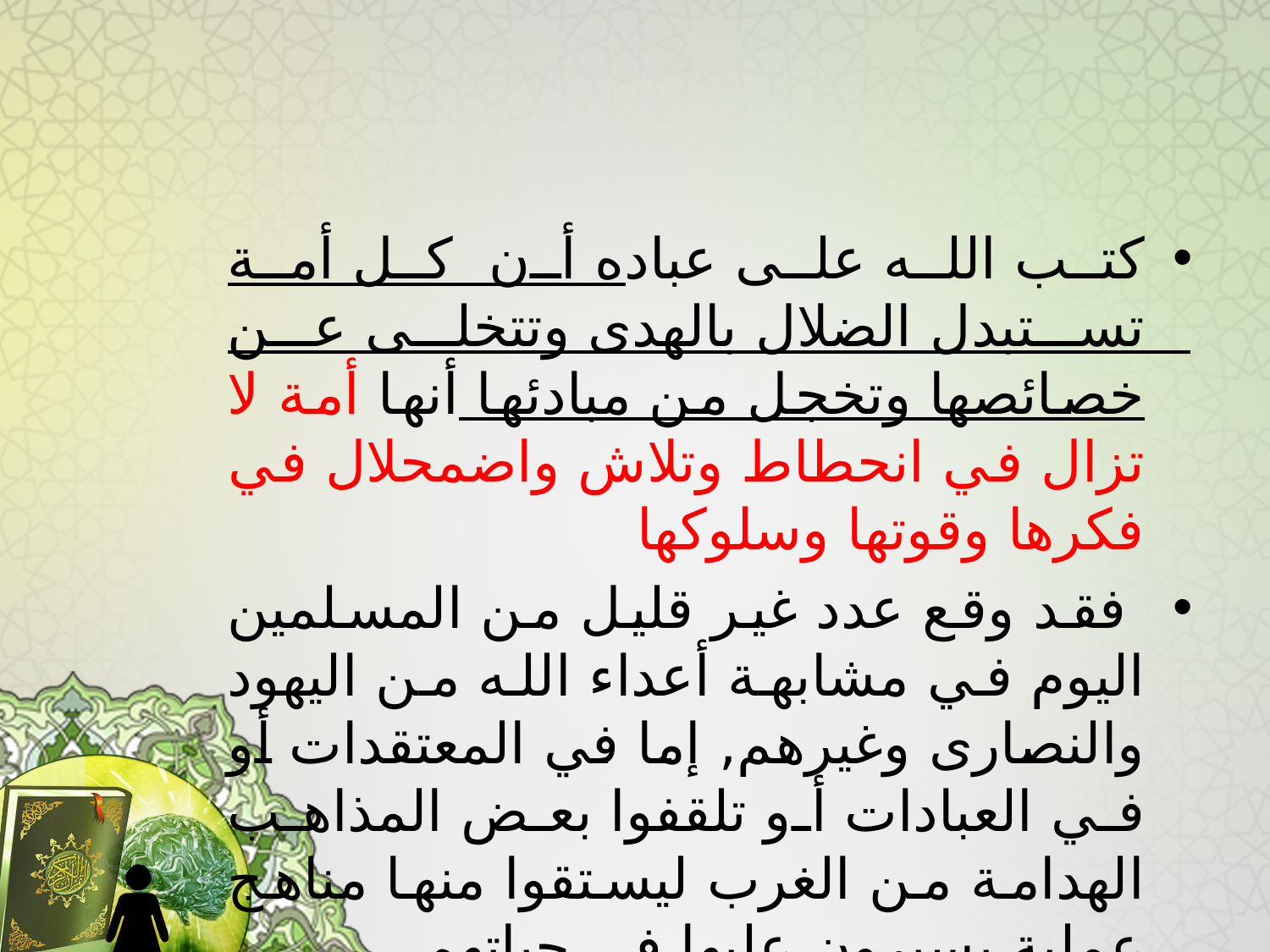

كتب الله على عباده أن  كل أمة تستبدل الضلال بالهدى وتتخلى عن خصائصها وتخجل من مبادئها أنها أمة لا تزال في انحطاط وتلاش واضمحلال في فكرها وقوتها وسلوكها
 فقد وقع عدد غير قليل من المسلمين اليوم في مشابهة أعداء الله من اليهود والنصارى وغيرهم, إما في المعتقدات أو في العبادات أو تلقفوا بعض المذاهب الهدامة من الغرب ليستقوا منها مناهج عملية يسيرون عليها في حياتهم...